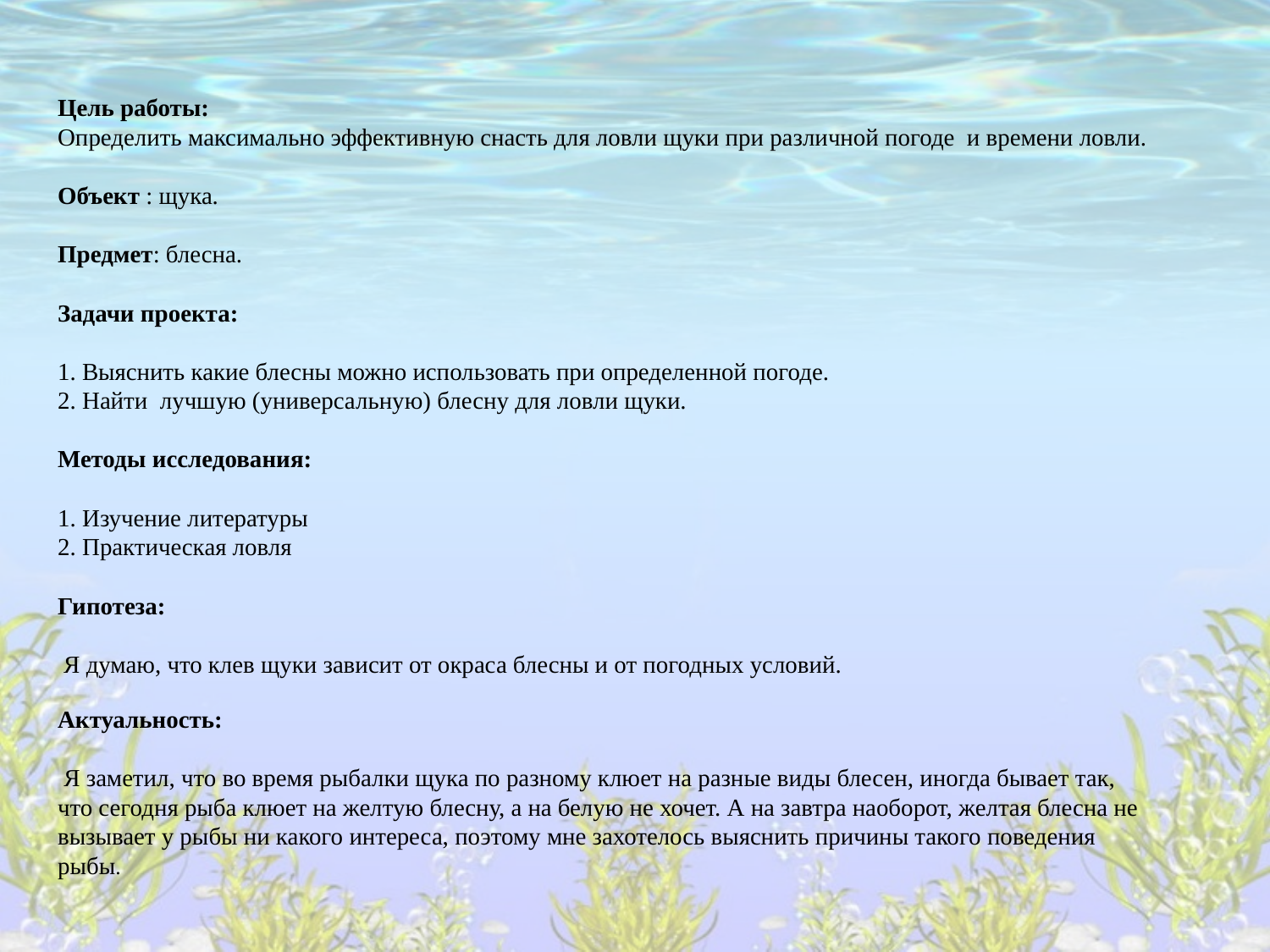

# Цель работы: Определить максимально эффективную снасть для ловли щуки при различной погоде  и времени ловли. Объект : щука. Предмет: блесна. Задачи проекта: 1. Выяснить какие блесны можно использовать при определенной погоде. 2. Найти  лучшую (универсальную) блесну для ловли щуки. Методы исследования: 1. Изучение литературы 2. Практическая ловля Гипотеза: Я думаю, что клев щуки зависит от окраса блесны и от погодных условий. Актуальность: Я заметил, что во время рыбалки щука по разному клюет на разные виды блесен, иногда бывает так, что сегодня рыба клюет на желтую блесну, а на белую не хочет. А на завтра наоборот, желтая блесна не вызывает у рыбы ни какого интереса, поэтому мне захотелось выяснить причины такого поведения рыбы.